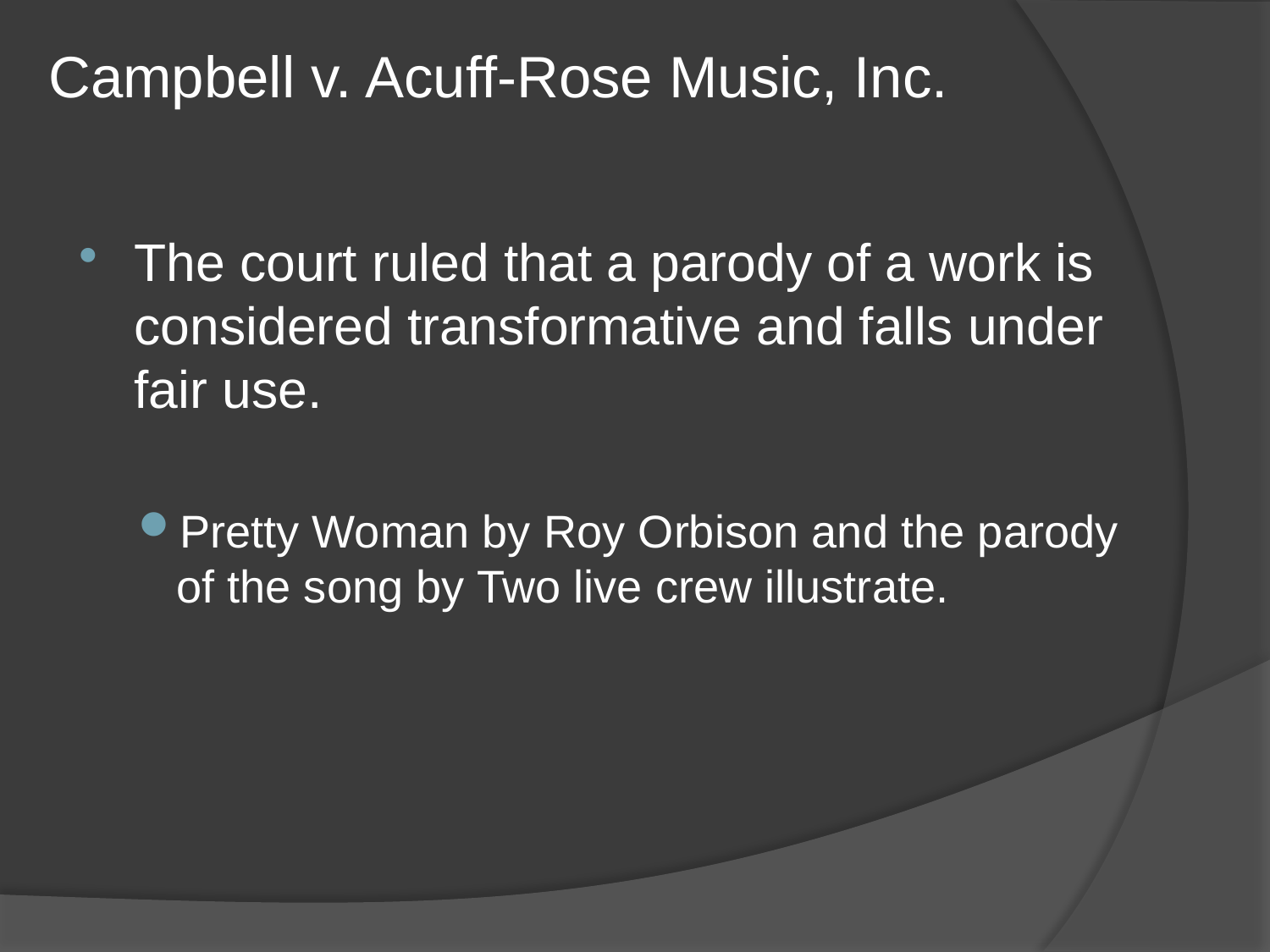

# Campbell v. Acuff-Rose Music, Inc.
The court ruled that a parody of a work is considered transformative and falls under fair use.

Pretty Woman by Roy Orbison and the parody of the song by Two live crew illustrate.